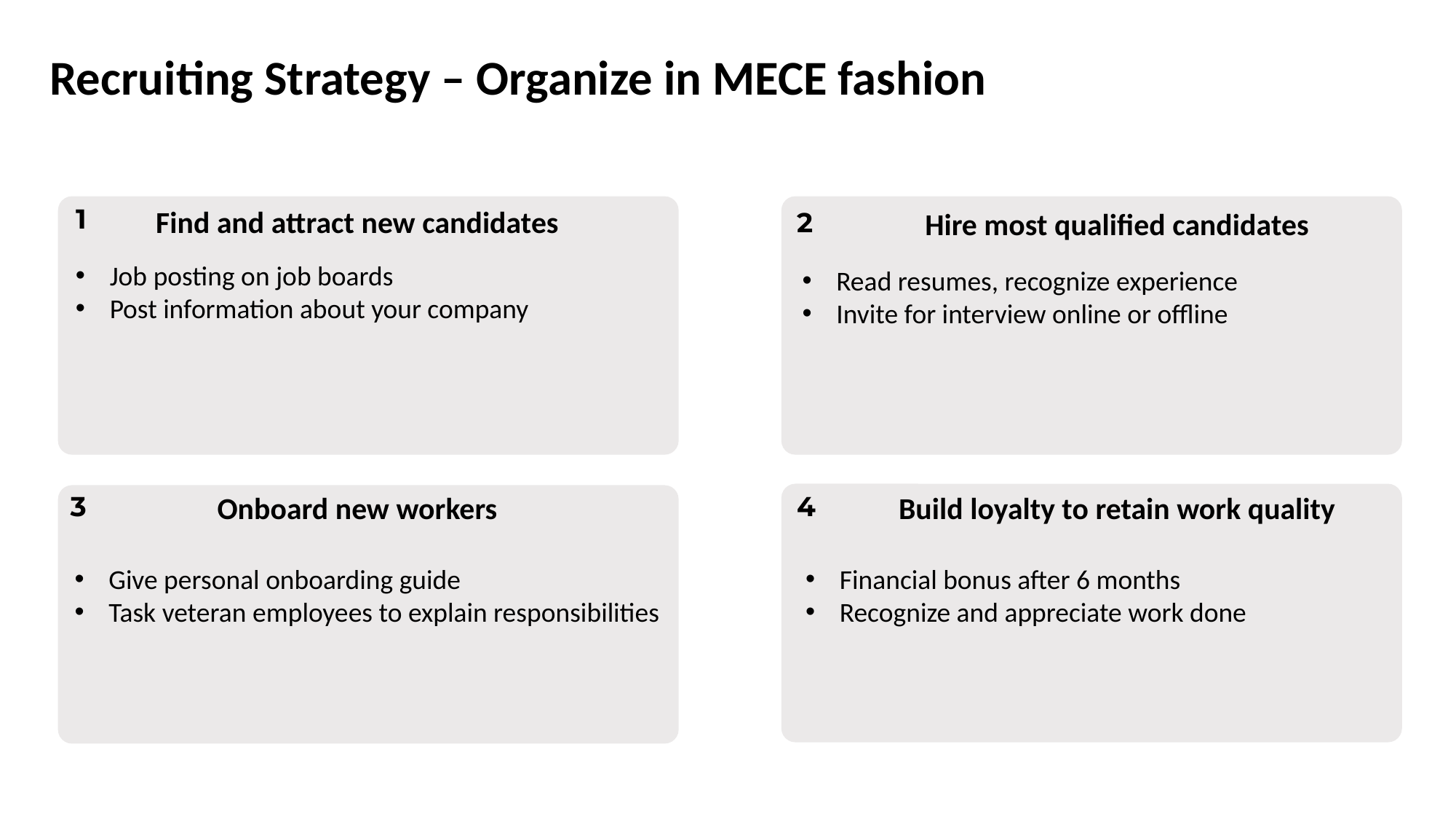

Recruiting Strategy – Organize in MECE fashion
1
Find and attract new candidates
2
Hire most qualified candidates
Job posting on job boards
Post information about your company
Read resumes, recognize experience
Invite for interview online or offline
3
Onboard new workers
4
Build loyalty to retain work quality
Give personal onboarding guide
Task veteran employees to explain responsibilities
Financial bonus after 6 months
Recognize and appreciate work done